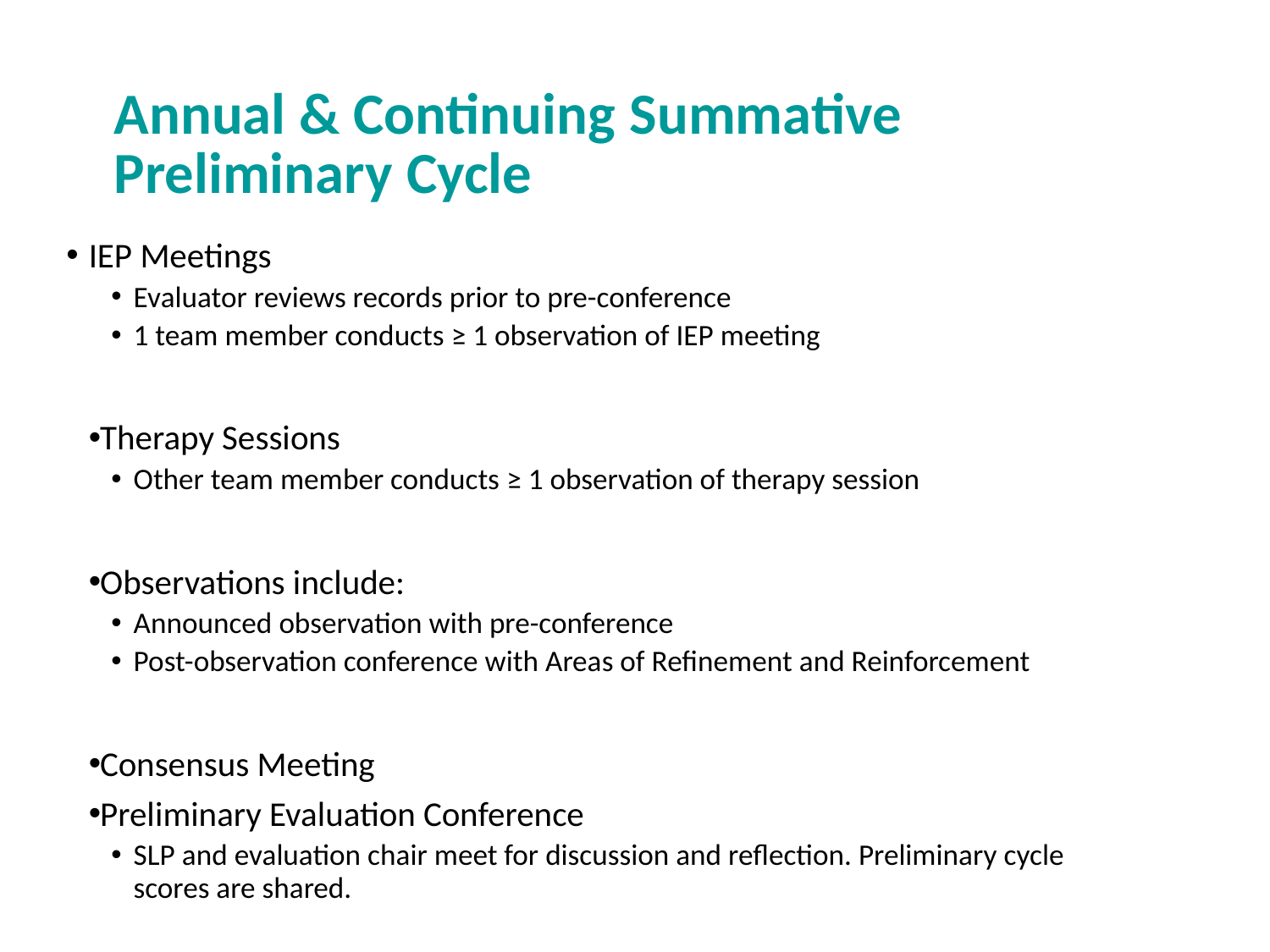

# Annual & Continuing Summative Preliminary Cycle
IEP Meetings
Evaluator reviews records prior to pre-conference
1 team member conducts ≥ 1 observation of IEP meeting

Therapy Sessions
Other team member conducts ≥ 1 observation of therapy session

Observations include:
Announced observation with pre-conference
Post-observation conference with Areas of Refinement and Reinforcement

Consensus Meeting
Preliminary Evaluation Conference
SLP and evaluation chair meet for discussion and reflection. Preliminary cycle scores are shared.